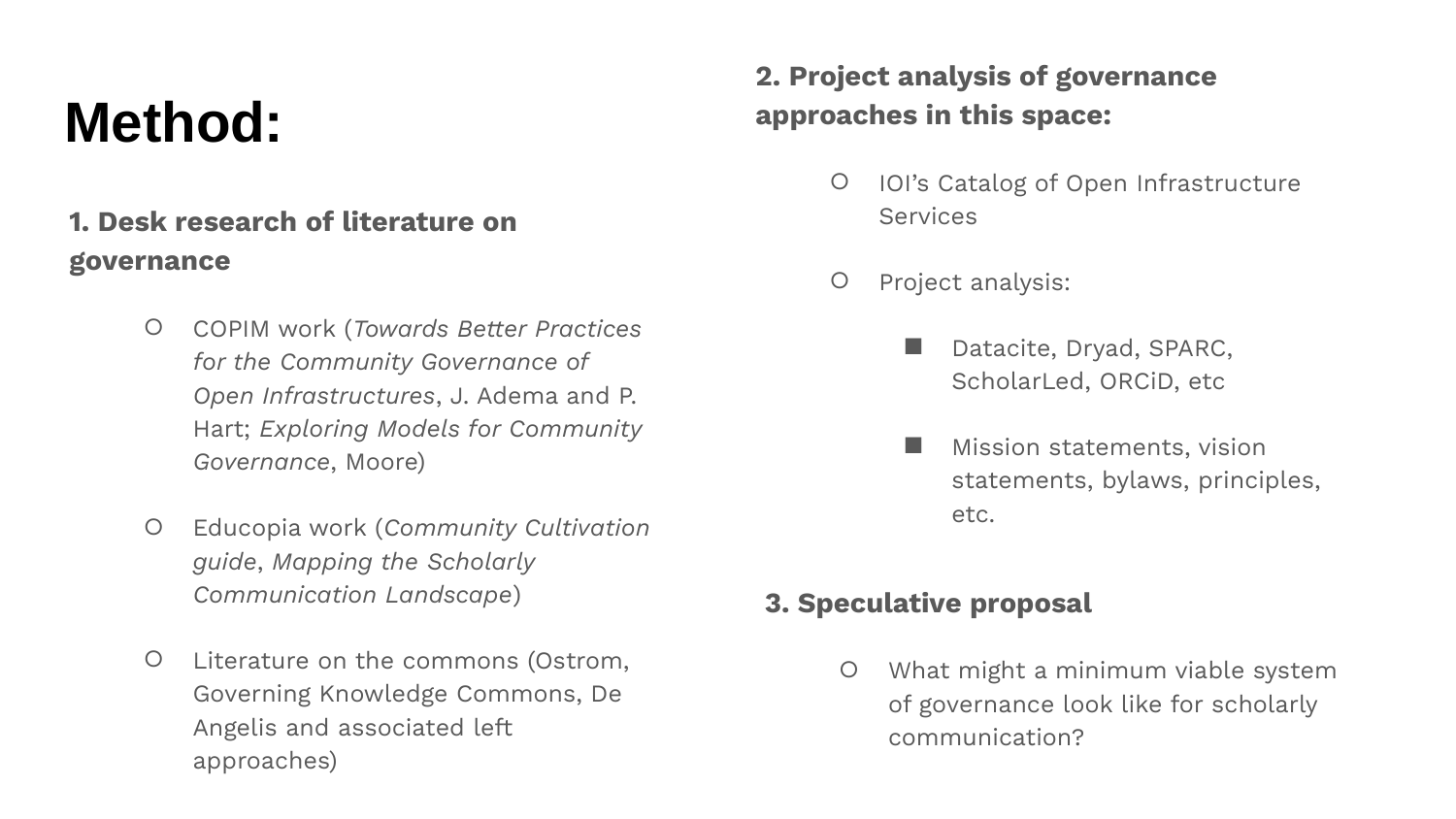

2. Project analysis of governance approaches in this space:
IOI’s Catalog of Open Infrastructure Services
Project analysis:
Datacite, Dryad, SPARC, ScholarLed, ORCiD, etc
Mission statements, vision statements, bylaws, principles, etc.

# Method:
1. Desk research of literature on governance
COPIM work (Towards Better Practices for the Community Governance of Open Infrastructures, J. Adema and P. Hart; Exploring Models for Community Governance, Moore)
Educopia work (Community Cultivation guide, Mapping the Scholarly Communication Landscape)
Literature on the commons (Ostrom, Governing Knowledge Commons, De Angelis and associated left approaches)
3. Speculative proposal
What might a minimum viable system of governance look like for scholarly communication?